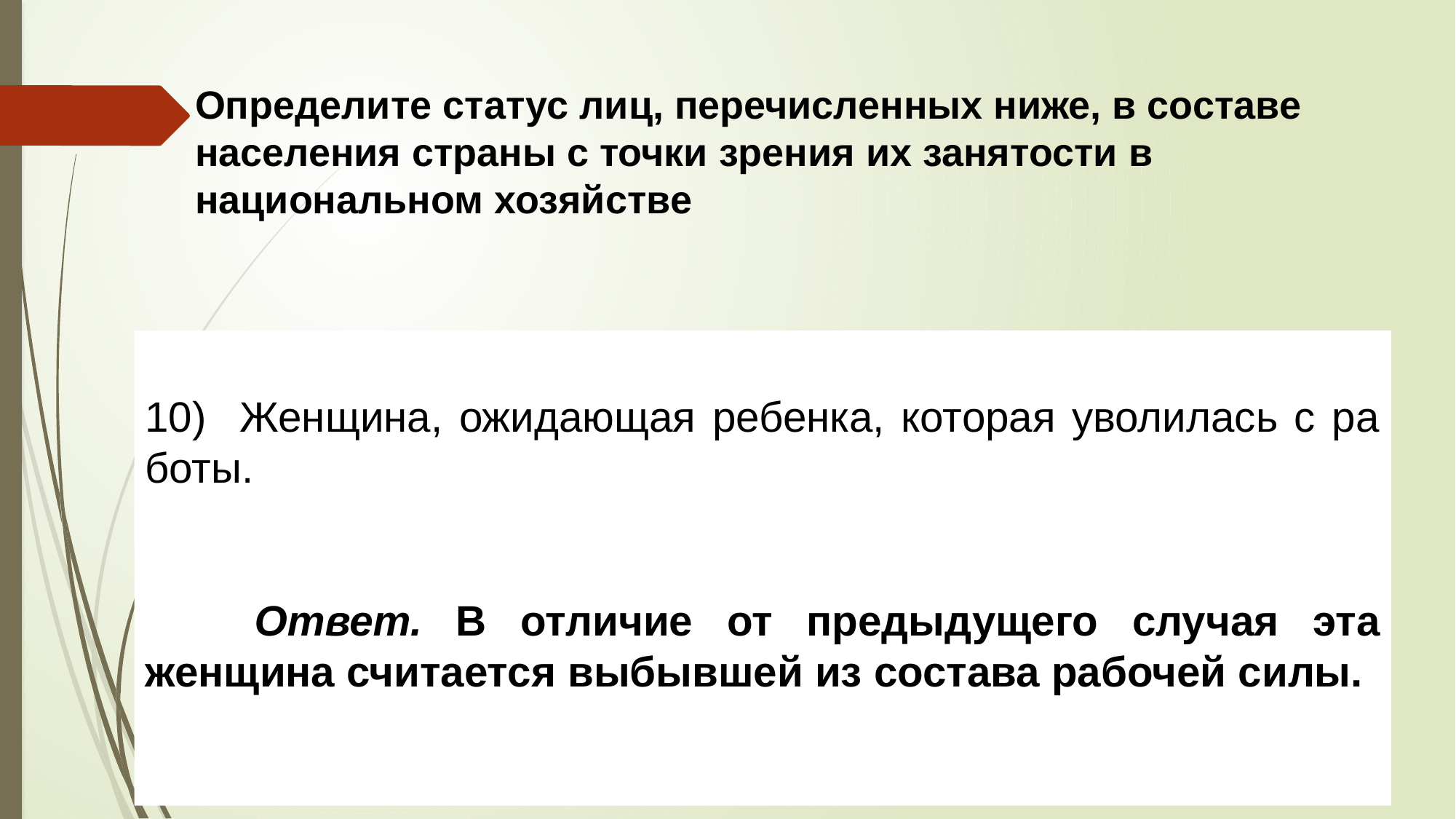

# Определите статус лиц, перечисленных ниже, в составе населения страны с точки зрения их занятости в национальном хозяйстве
10)  Женщина, ожидающая ребенка, которая уволилась с ра­боты.

	Ответ. В отличие от предыдущего случая эта женщина счи­тается выбывшей из состава рабочей силы.